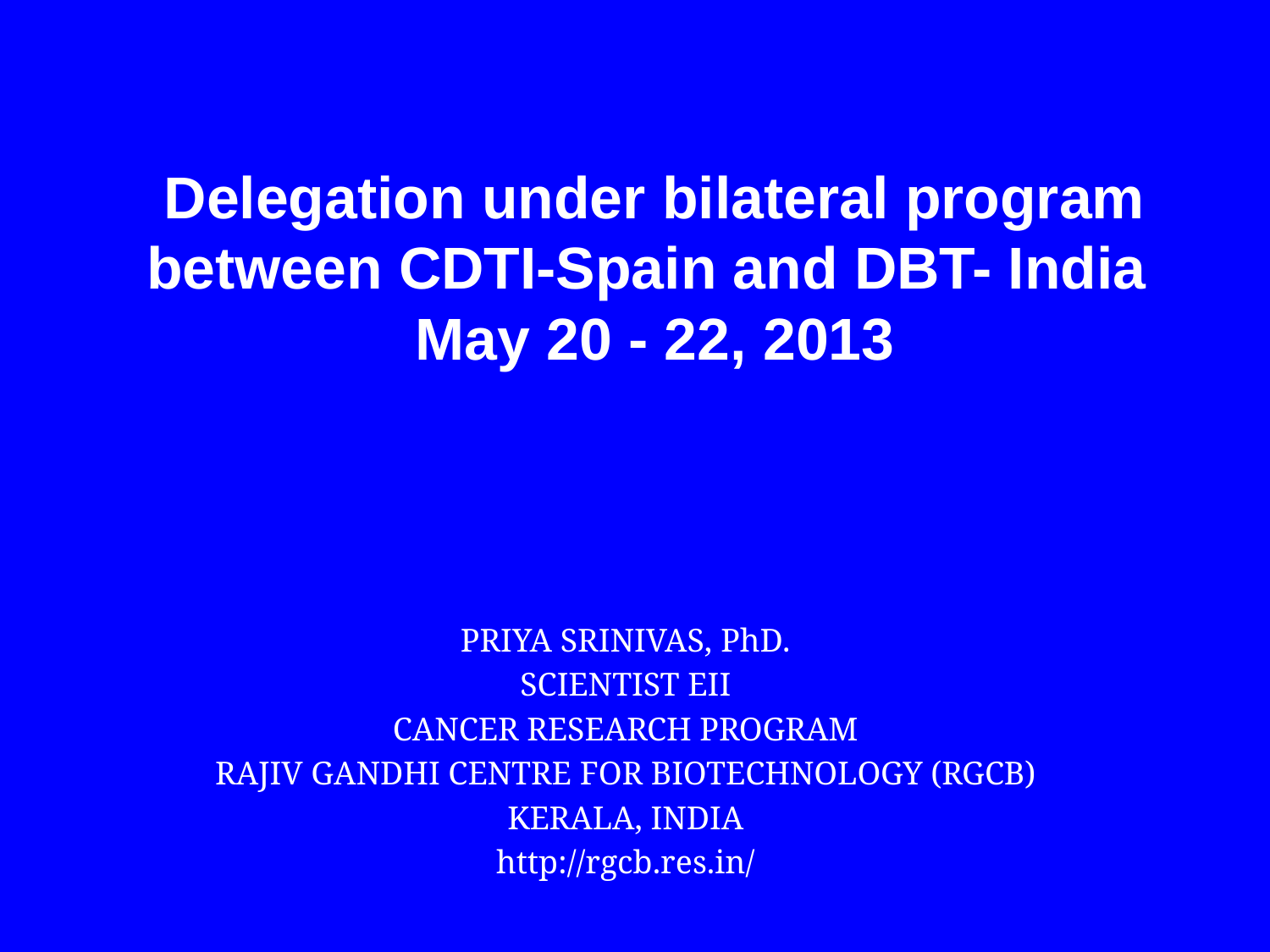

# Delegation under bilateral program between CDTI-Spain and DBT- India May 20 - 22, 2013
PRIYA SRINIVAS, PhD.
SCIENTIST EII
CANCER RESEARCH PROGRAM
RAJIV GANDHI CENTRE FOR BIOTECHNOLOGY (RGCB)
KERALA, INDIA
http://rgcb.res.in/